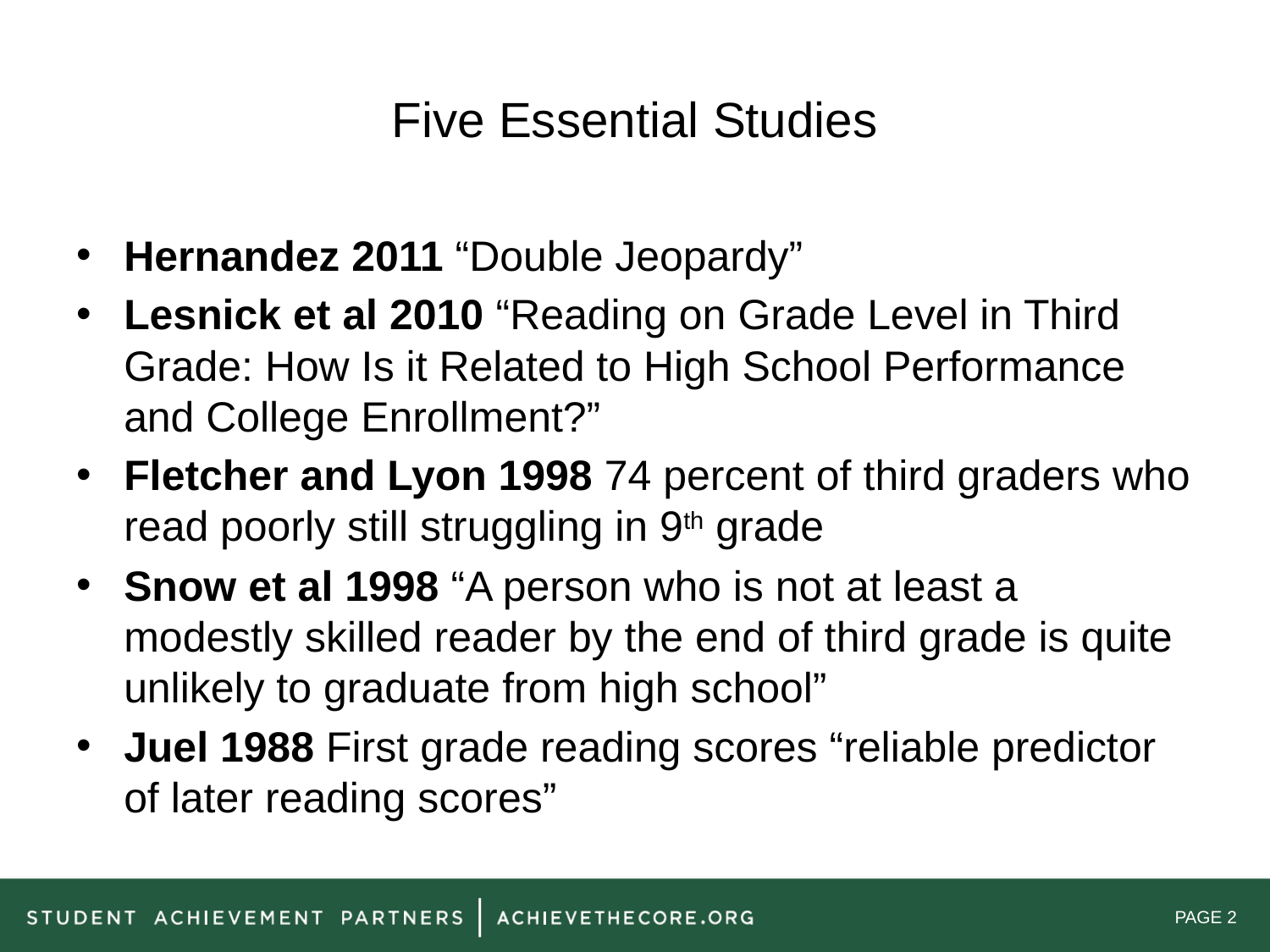

# Five Essential Studies
Hernandez 2011 “Double Jeopardy”
Lesnick et al 2010 “Reading on Grade Level in Third Grade: How Is it Related to High School Performance and College Enrollment?”
Fletcher and Lyon 1998 74 percent of third graders who read poorly still struggling in 9th grade
Snow et al 1998 “A person who is not at least a modestly skilled reader by the end of third grade is quite unlikely to graduate from high school”
Juel 1988 First grade reading scores “reliable predictor of later reading scores”